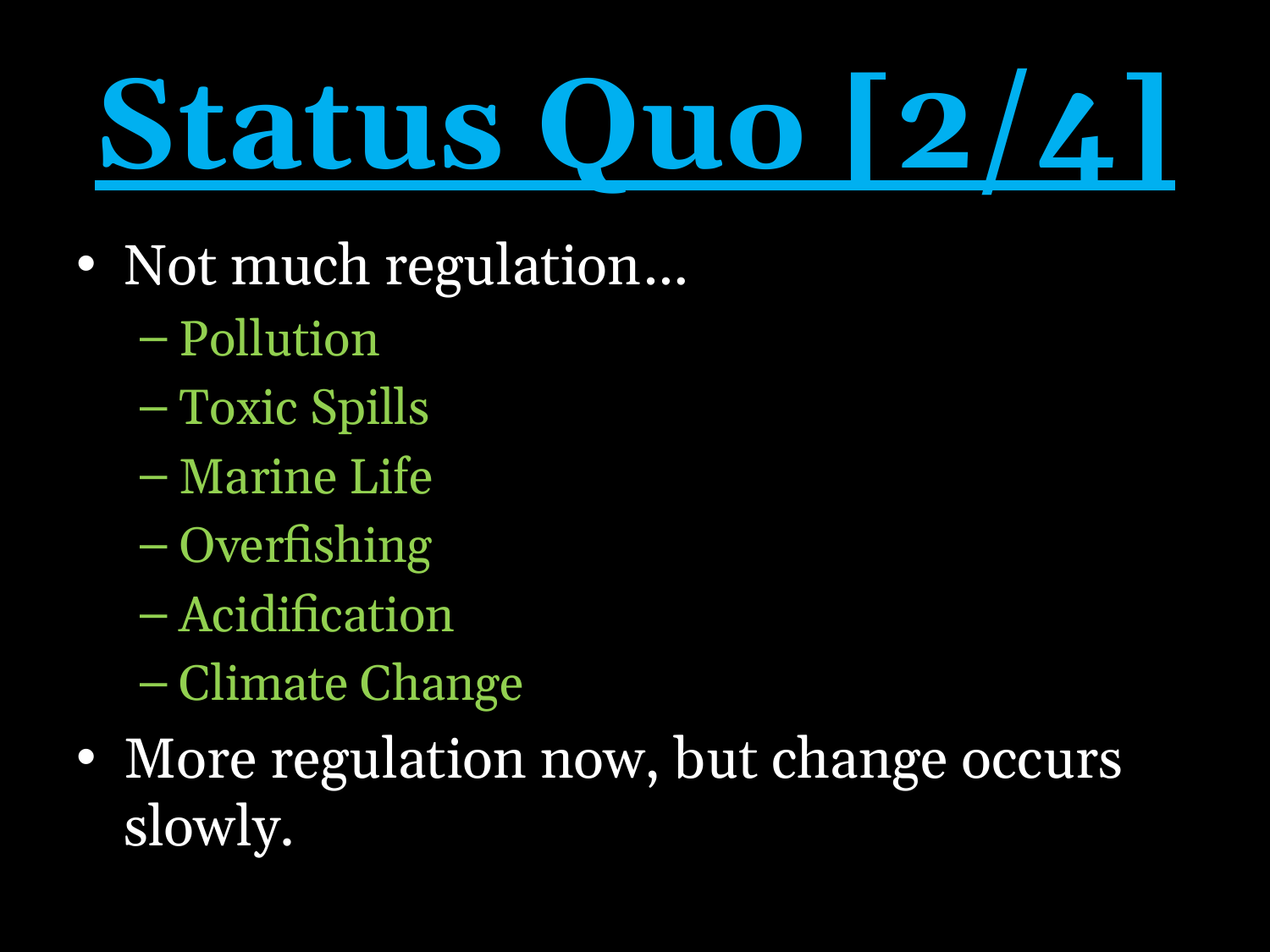

# Status Quo [2/4]
Not much regulation…
Pollution
Toxic Spills
Marine Life
Overfishing
Acidification
Climate Change
More regulation now, but change occurs slowly.